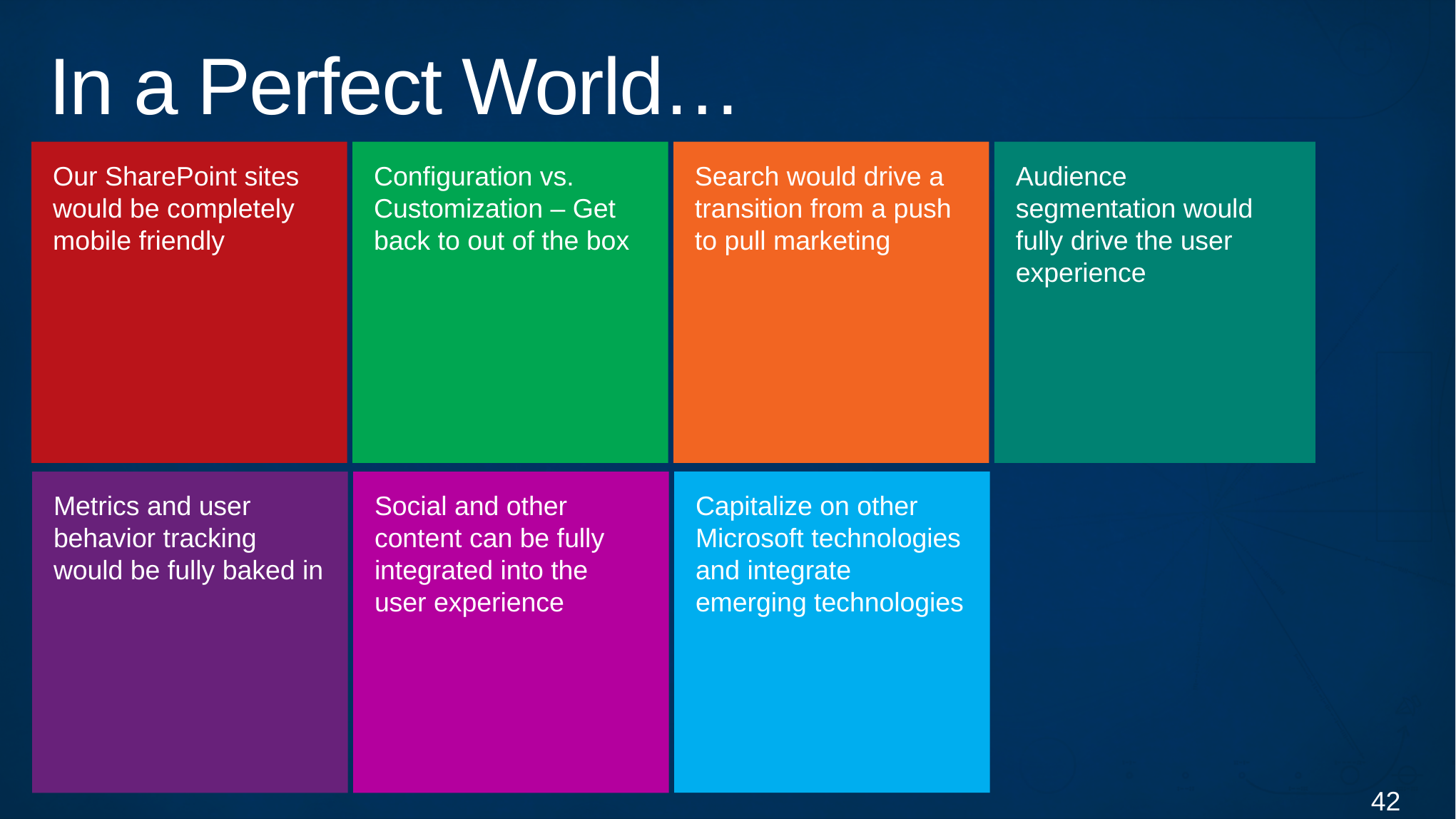

# In a Perfect World…
Our SharePoint sites would be completely mobile friendly
Configuration vs. Customization – Get back to out of the box
Search would drive a transition from a push to pull marketing
Audience segmentation would fully drive the user experience

Capitalize on other Microsoft technologies and integrate emerging technologies
Metrics and user behavior tracking would be fully baked in
Social and other content can be fully integrated into the user experience
42